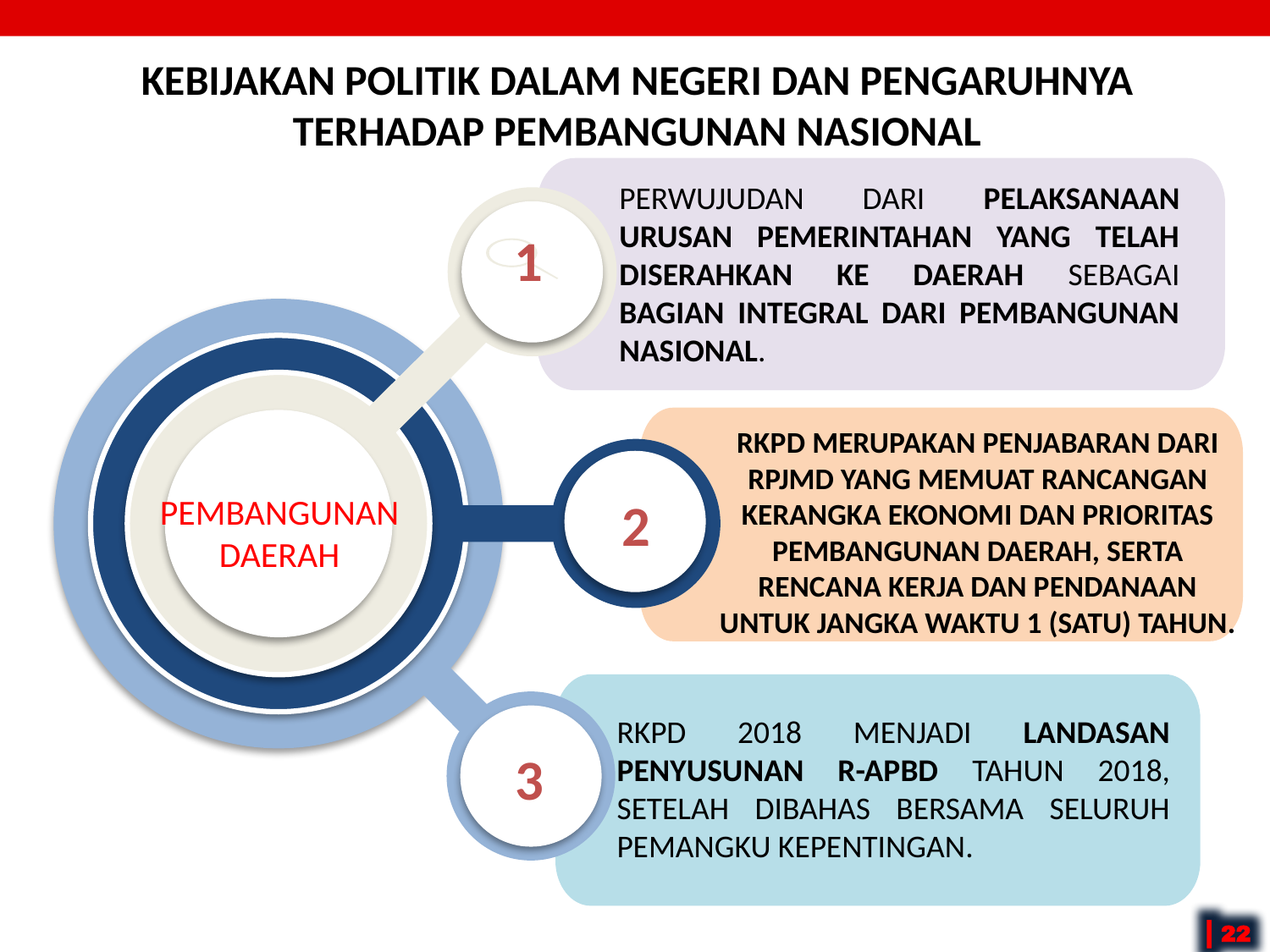

KEBIJAKAN POLITIK DALAM NEGERI DAN PENGARUHNYA TERHADAP PEMBANGUNAN NASIONAL

PERWUJUDAN DARI PELAKSANAAN URUSAN PEMERINTAHAN YANG TELAH DISERAHKAN KE DAERAH SEBAGAI BAGIAN INTEGRAL DARI PEMBANGUNAN NASIONAL.

1

RKPD MERUPAKAN PENJABARAN DARI RPJMD YANG MEMUAT RANCANGAN KERANGKA EKONOMI DAN PRIORITAS PEMBANGUNAN DAERAH, SERTA RENCANA KERJA DAN PENDANAAN UNTUK JANGKA WAKTU 1 (SATU) TAHUN.

PEMBANGUNAN DAERAH
2

RKPD 2018 MENJADI LANDASAN PENYUSUNAN R-APBD TAHUN 2018, SETELAH DIBAHAS BERSAMA SELURUH PEMANGKU KEPENTINGAN.
3
| 22